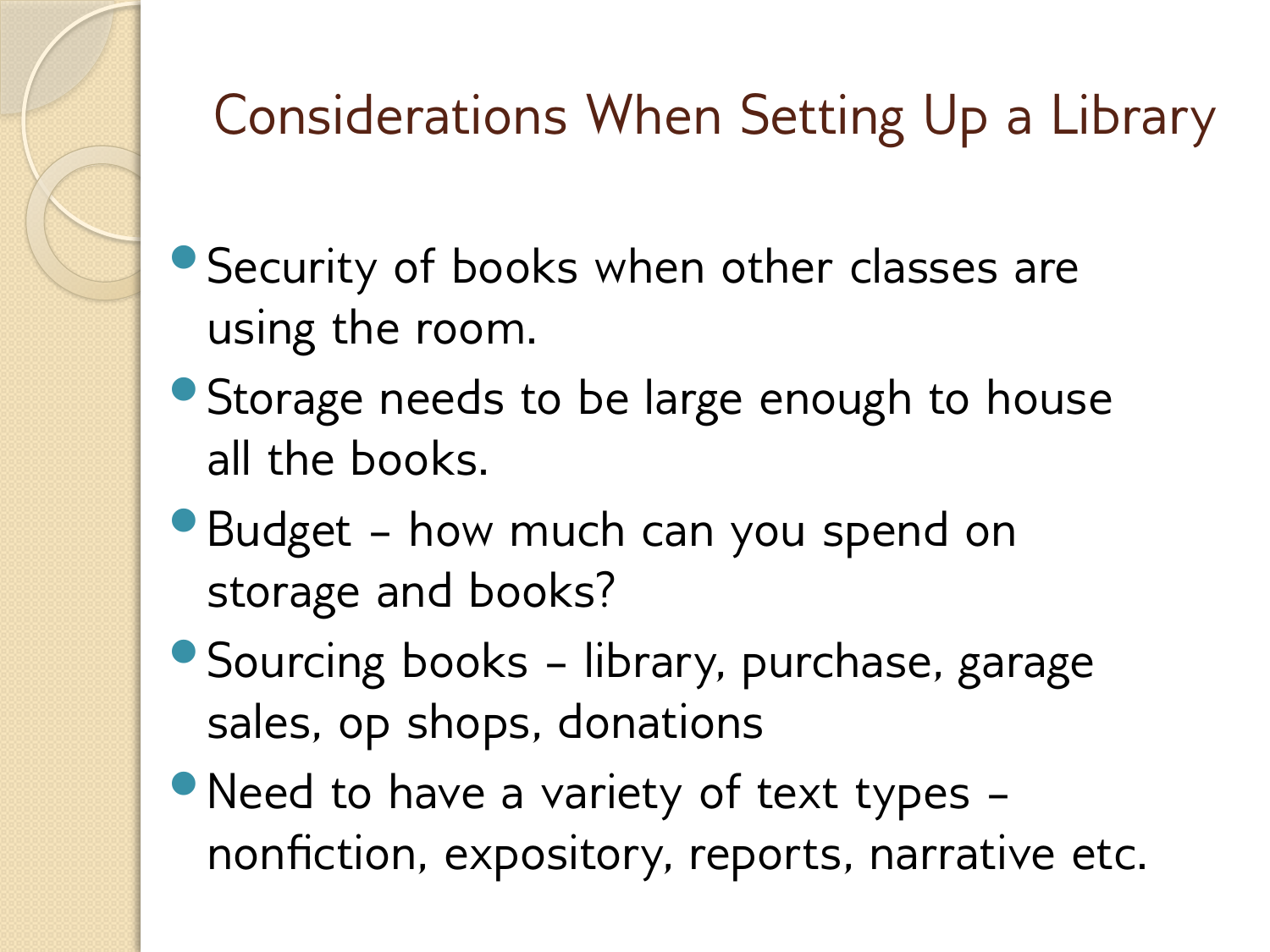

# Considerations When Setting Up a Library
Security of books when other classes are using the room.
Storage needs to be large enough to house all the books.
Budget – how much can you spend on storage and books?
Sourcing books – library, purchase, garage sales, op shops, donations
Need to have a variety of text types – nonfiction, expository, reports, narrative etc.